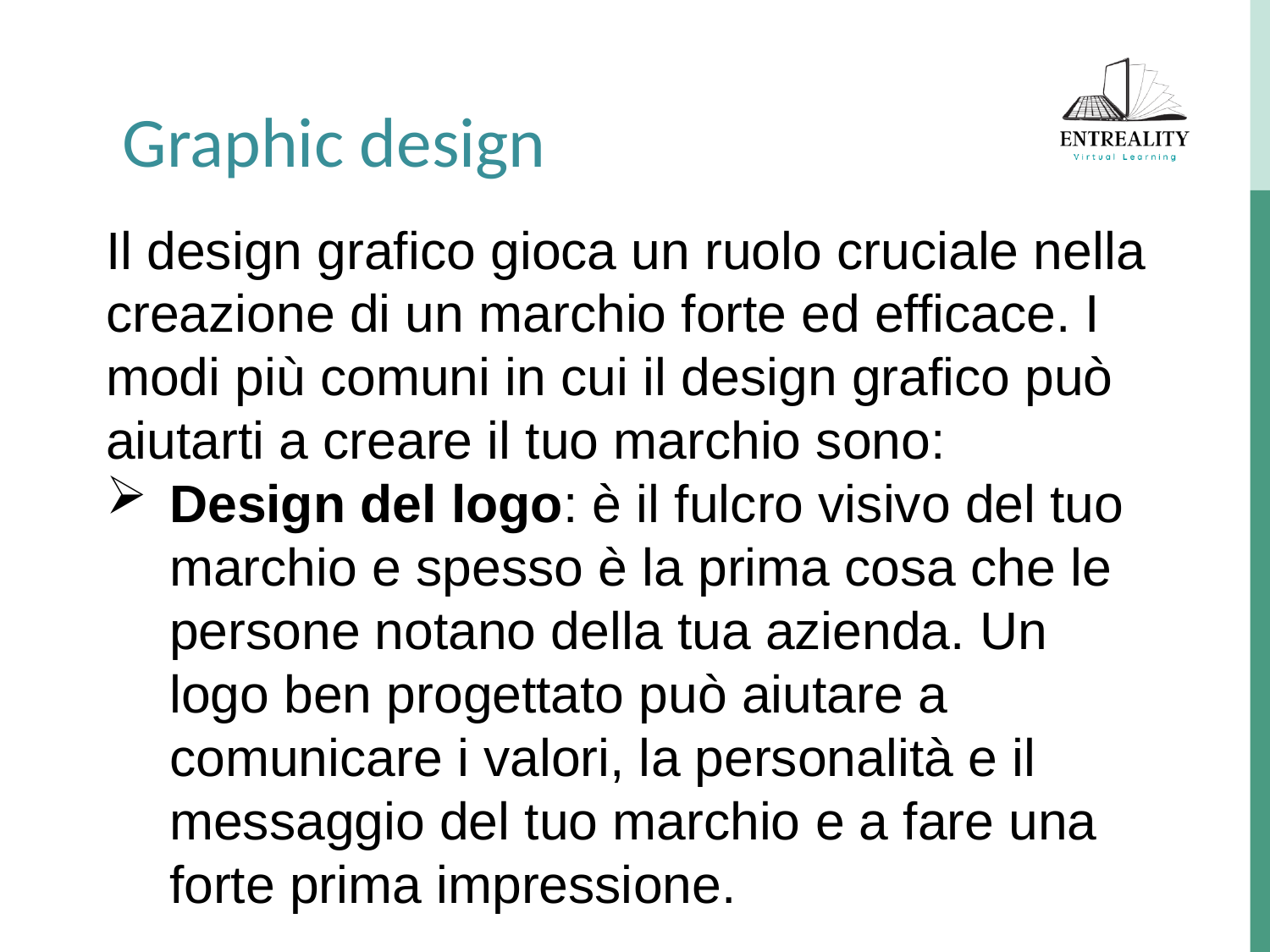

Graphic design
Il design grafico gioca un ruolo cruciale nella creazione di un marchio forte ed efficace. I modi più comuni in cui il design grafico può aiutarti a creare il tuo marchio sono:
Design del logo: è il fulcro visivo del tuo marchio e spesso è la prima cosa che le persone notano della tua azienda. Un logo ben progettato può aiutare a comunicare i valori, la personalità e il messaggio del tuo marchio e a fare una forte prima impressione.